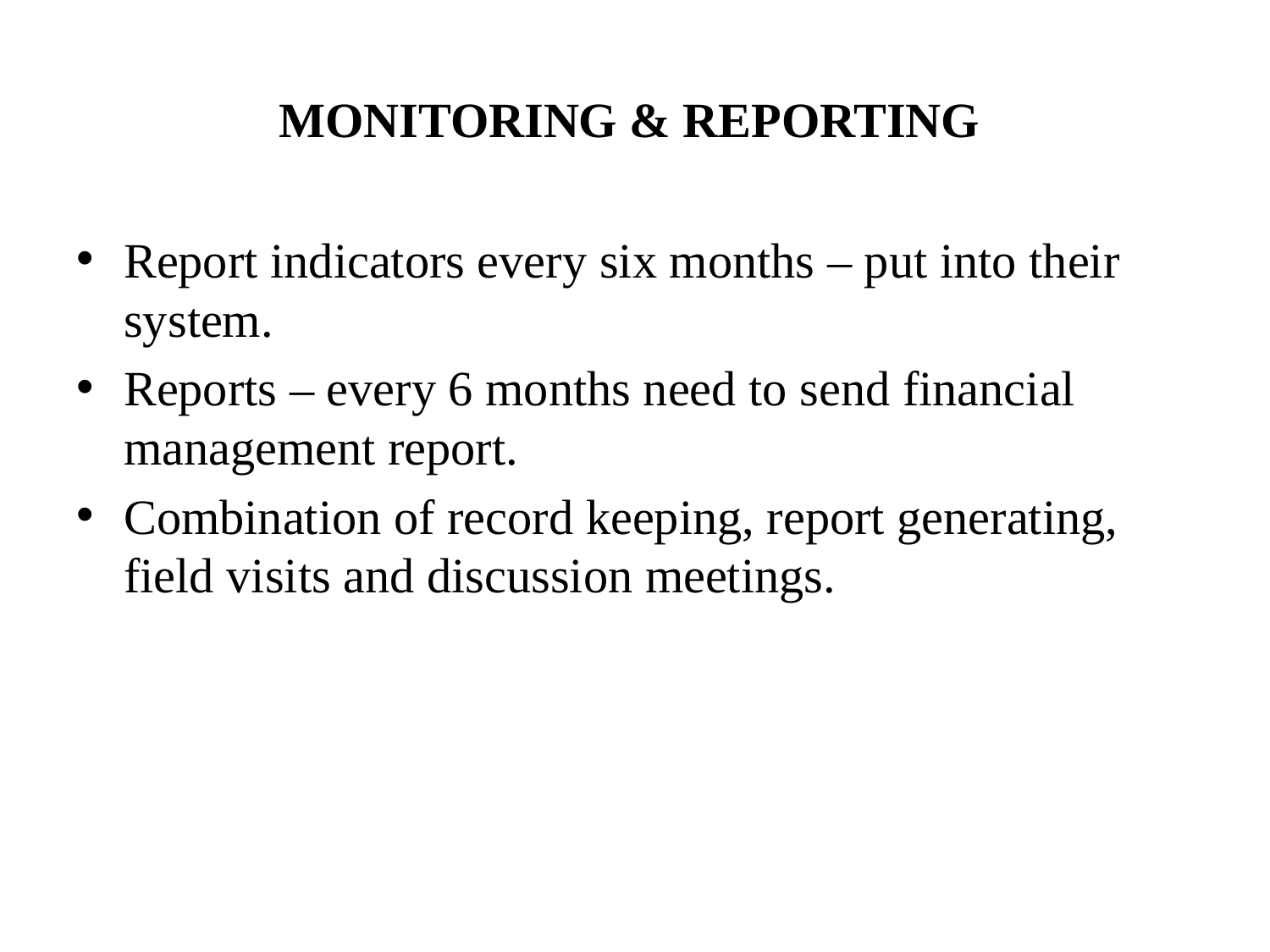

# Monitoring & Reporting
Report indicators every six months – put into their system.
Reports – every 6 months need to send financial management report.
Combination of record keeping, report generating, field visits and discussion meetings.